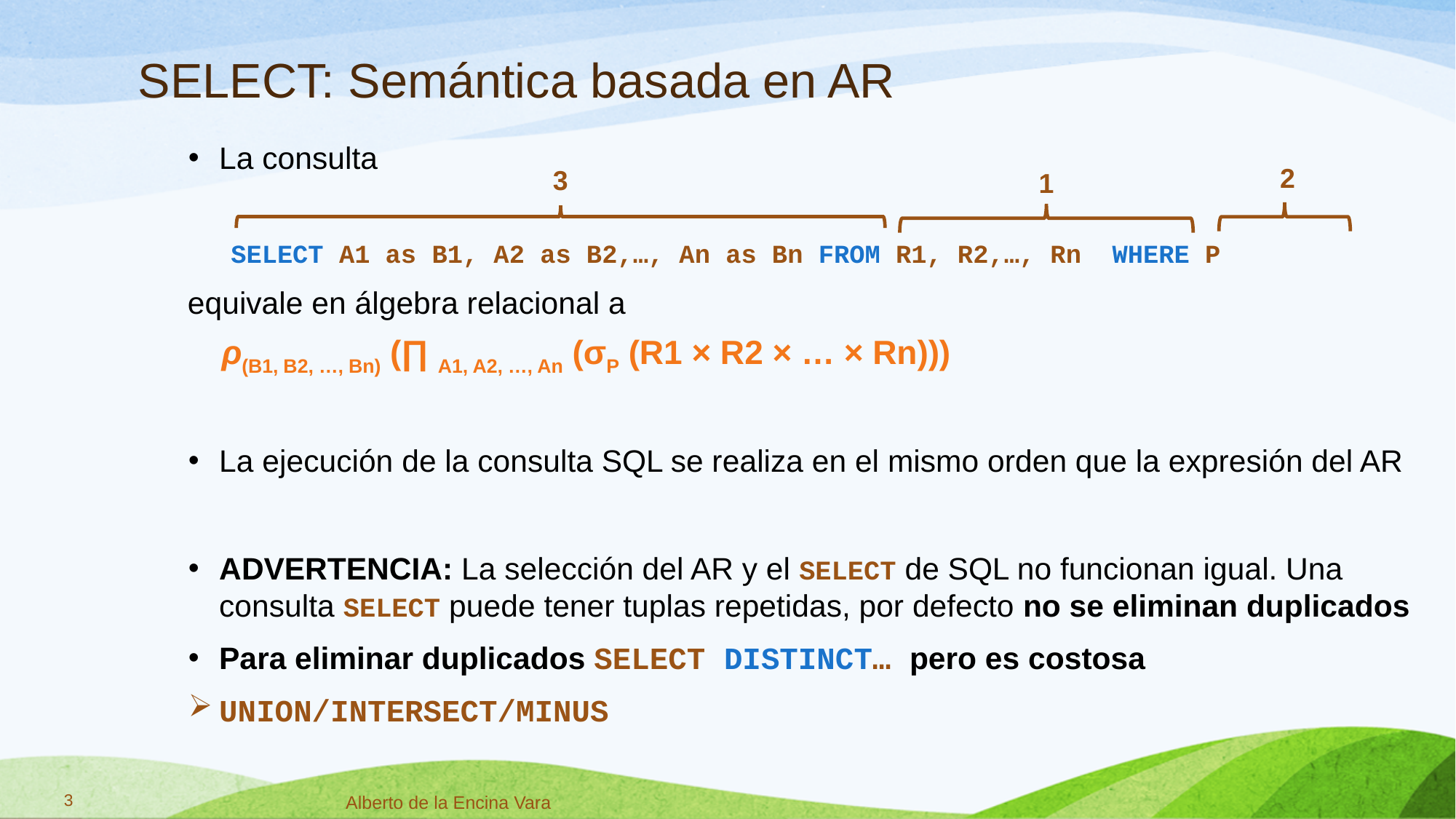

# SELECT: Semántica basada en AR

La consulta

  	SELECT A1 as B1, A2 as B2,…, An as Bn FROM R1, R2,…, Rn  WHERE P
       equivale en álgebra relacional a
	 ρ(B1, B2, …, Bn) (∏ A1, A2, …, An (σP (R1 × R2 × … × Rn)))

La ejecución de la consulta SQL se realiza en el mismo orden que la expresión del AR

ADVERTENCIA: La selección del AR y el SELECT de SQL no funcionan igual. Una consulta SELECT puede tener tuplas repetidas, por defecto no se eliminan duplicados
Para eliminar duplicados SELECT DISTINCT… pero es costosa
UNION/INTERSECT/MINUS

2
3
1
3
Alberto de la Encina Vara